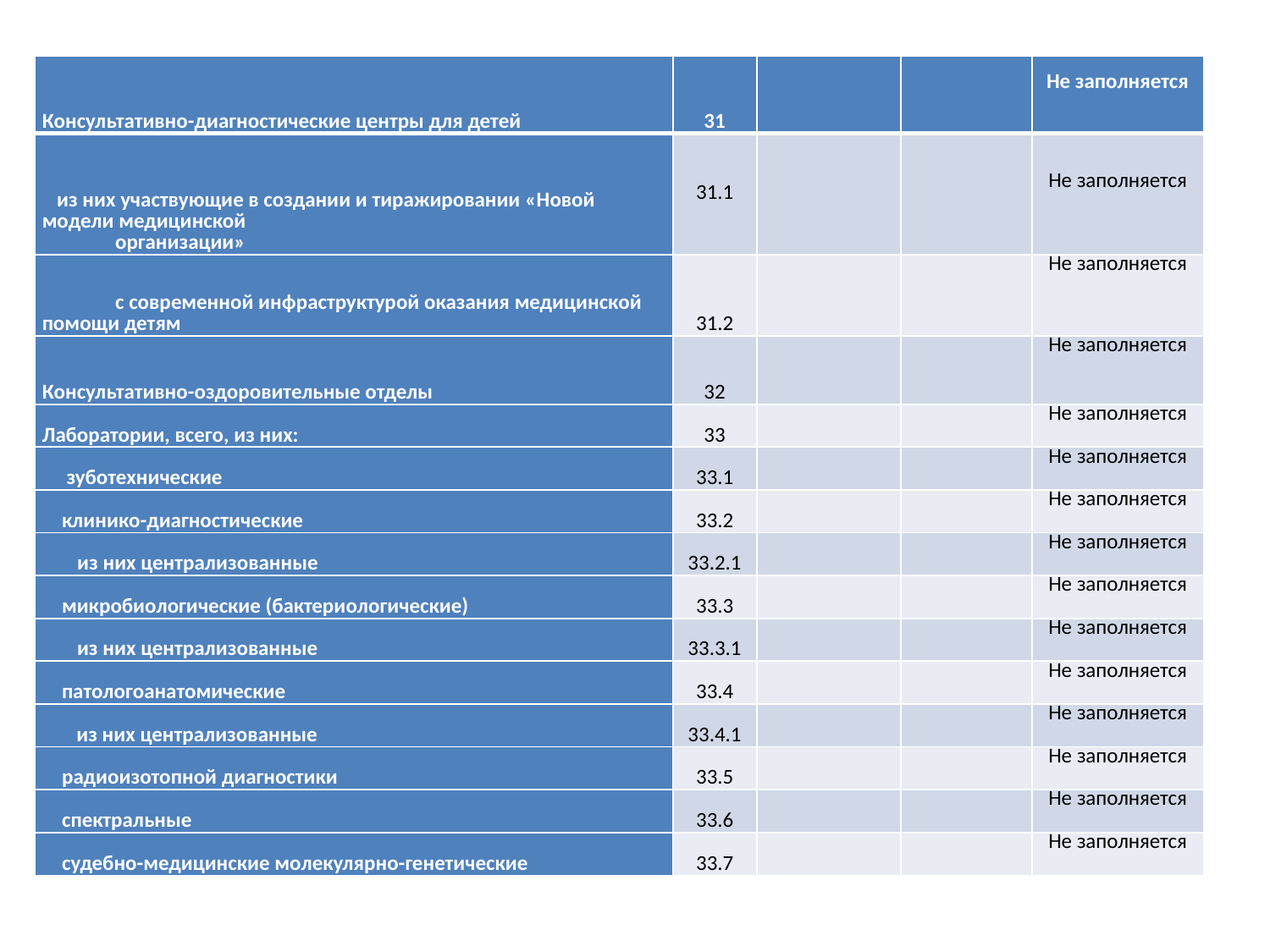

| Консультативно-диагностические центры для детей | 31 |  |  | Не заполняется |
| --- | --- | --- | --- | --- |
| из них участвующие в создании и тиражировании «Новой модели медицинской организации» | 31.1 |  |  | Не заполняется |
| с современной инфраструктурой оказания медицинской помощи детям | 31.2 |  |  | Не заполняется |
| Консультативно-оздоровительные отделы | 32 |  |  | Не заполняется |
| Лаборатории, всего, из них: | 33 |  |  | Не заполняется |
| зуботехнические | 33.1 |  |  | Не заполняется |
| клинико-диагностические | 33.2 |  |  | Не заполняется |
| из них централизованные | 33.2.1 |  |  | Не заполняется |
| микробиологические (бактериологические) | 33.3 |  |  | Не заполняется |
| из них централизованные | 33.3.1 |  |  | Не заполняется |
| патологоанатомические | 33.4 |  |  | Не заполняется |
| из них централизованные | 33.4.1 |  |  | Не заполняется |
| радиоизотопной диагностики | 33.5 |  |  | Не заполняется |
| спектральные | 33.6 |  |  | Не заполняется |
| судебно-медицинские молекулярно-генетические | 33.7 |  |  | Не заполняется |